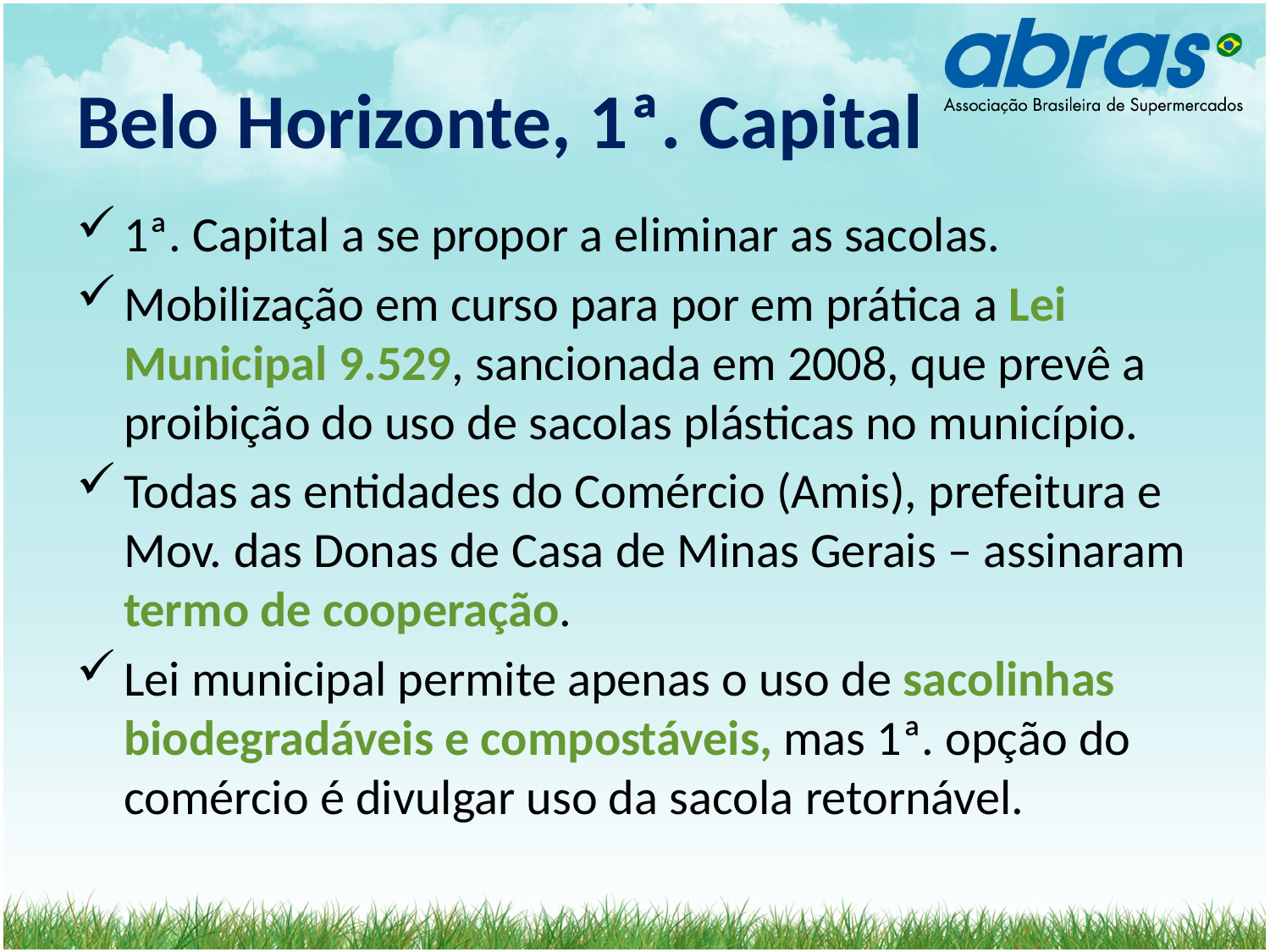

# Belo Horizonte, 1ª. Capital
1ª. Capital a se propor a eliminar as sacolas.
Mobilização em curso para por em prática a Lei Municipal 9.529, sancionada em 2008, que prevê a proibição do uso de sacolas plásticas no município.
Todas as entidades do Comércio (Amis), prefeitura e Mov. das Donas de Casa de Minas Gerais – assinaram termo de cooperação.
Lei municipal permite apenas o uso de sacolinhas biodegradáveis e compostáveis, mas 1ª. opção do comércio é divulgar uso da sacola retornável.